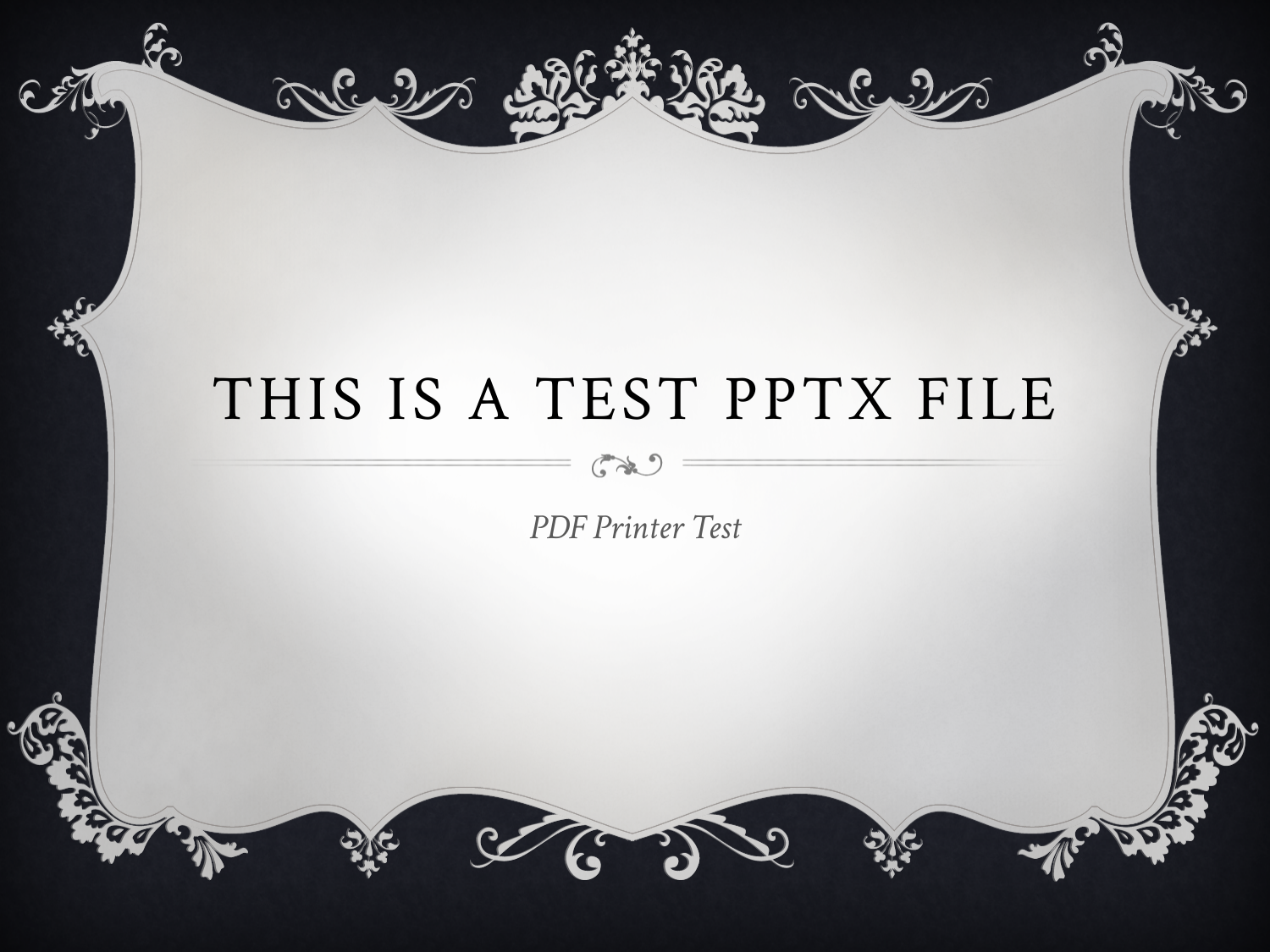

# This is a test pptx file
PDF Printer Test